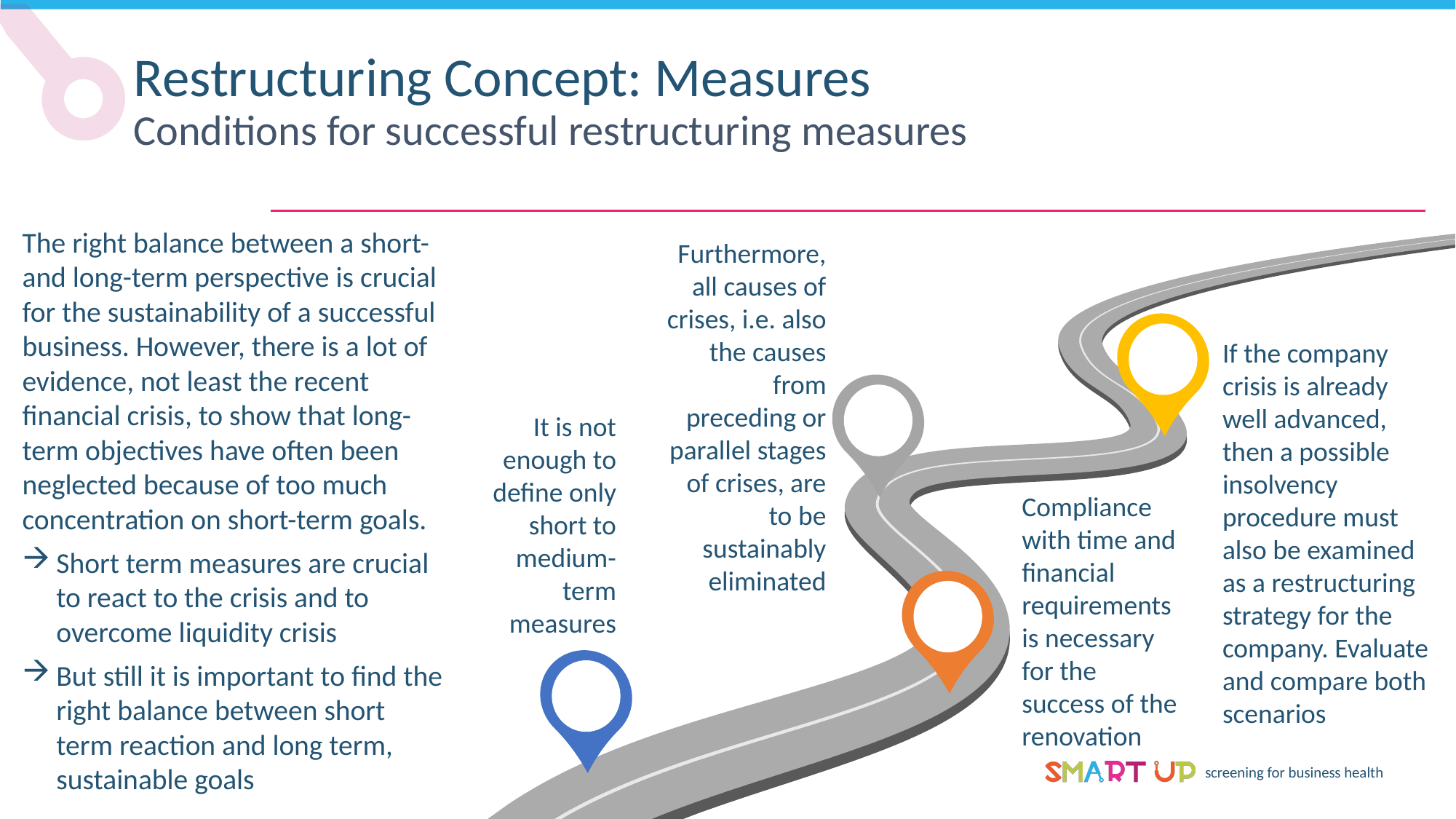

Restructuring Concept: Measures
Conditions for successful restructuring measures
The right balance between a short- and long-term perspective is crucial for the sustainability of a successful business. However, there is a lot of evidence, not least the recent financial crisis, to show that long-term objectives have often been neglected because of too much concentration on short-term goals.
Short term measures are crucial to react to the crisis and to overcome liquidity crisis
But still it is important to find the right balance between short term reaction and long term, sustainable goals

Furthermore, all causes of crises, i.e. also the causes from preceding or parallel stages of crises, are to be sustainably eliminated

If the company crisis is already well advanced, then a possible insolvency procedure must also be examined as a restructuring strategy for the company. Evaluate and compare both scenarios

It is not enough to define only short to medium-term measures
Compliance with time and financial requirements is necessary for the success of the renovation